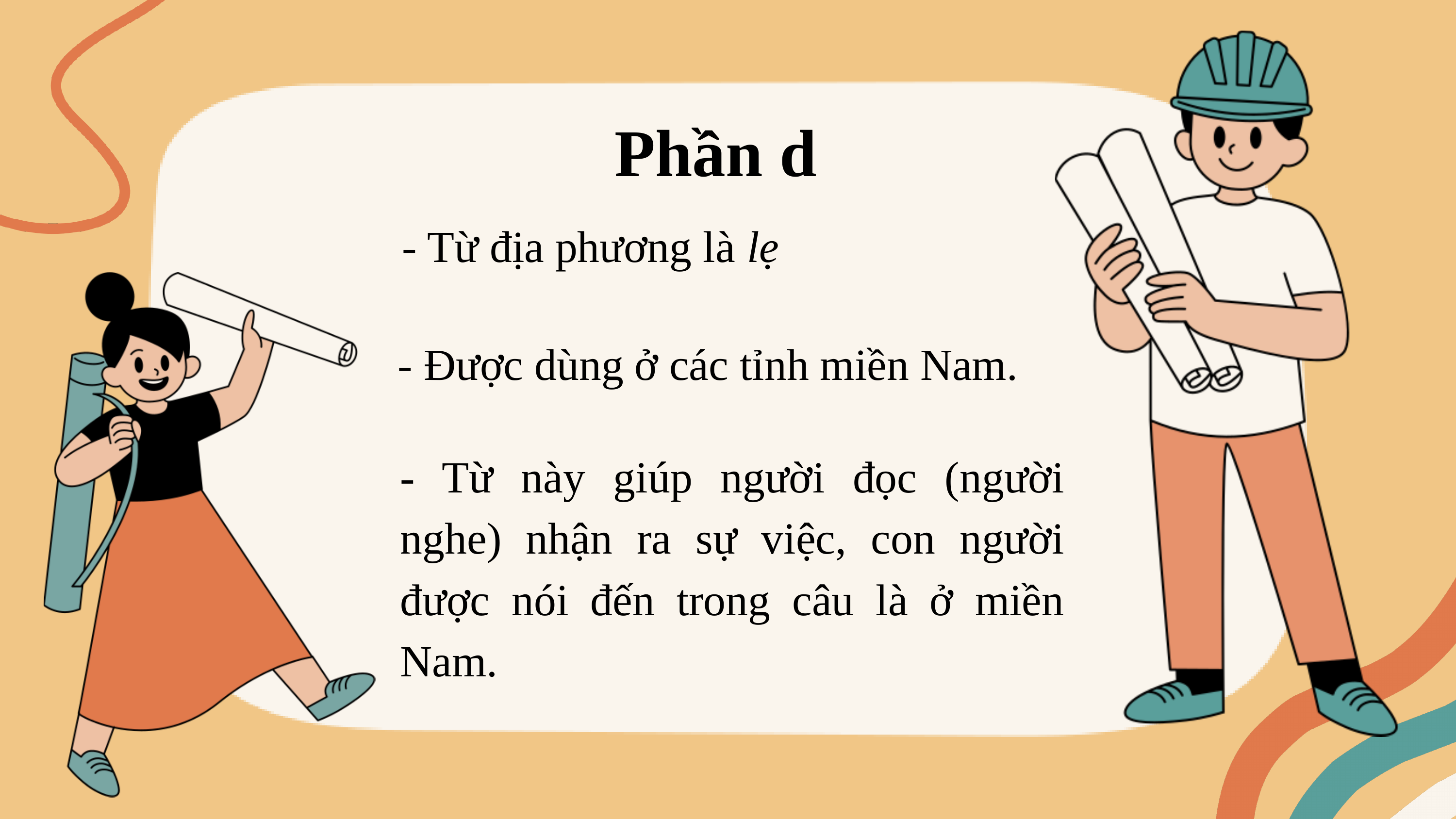

Phần d
- Từ địa phương là lẹ

- Được dùng ở các tỉnh miền Nam.
- Từ này giúp người đọc (người nghe) nhận ra sự việc, con người được nói đến trong câu là ở miền Nam.